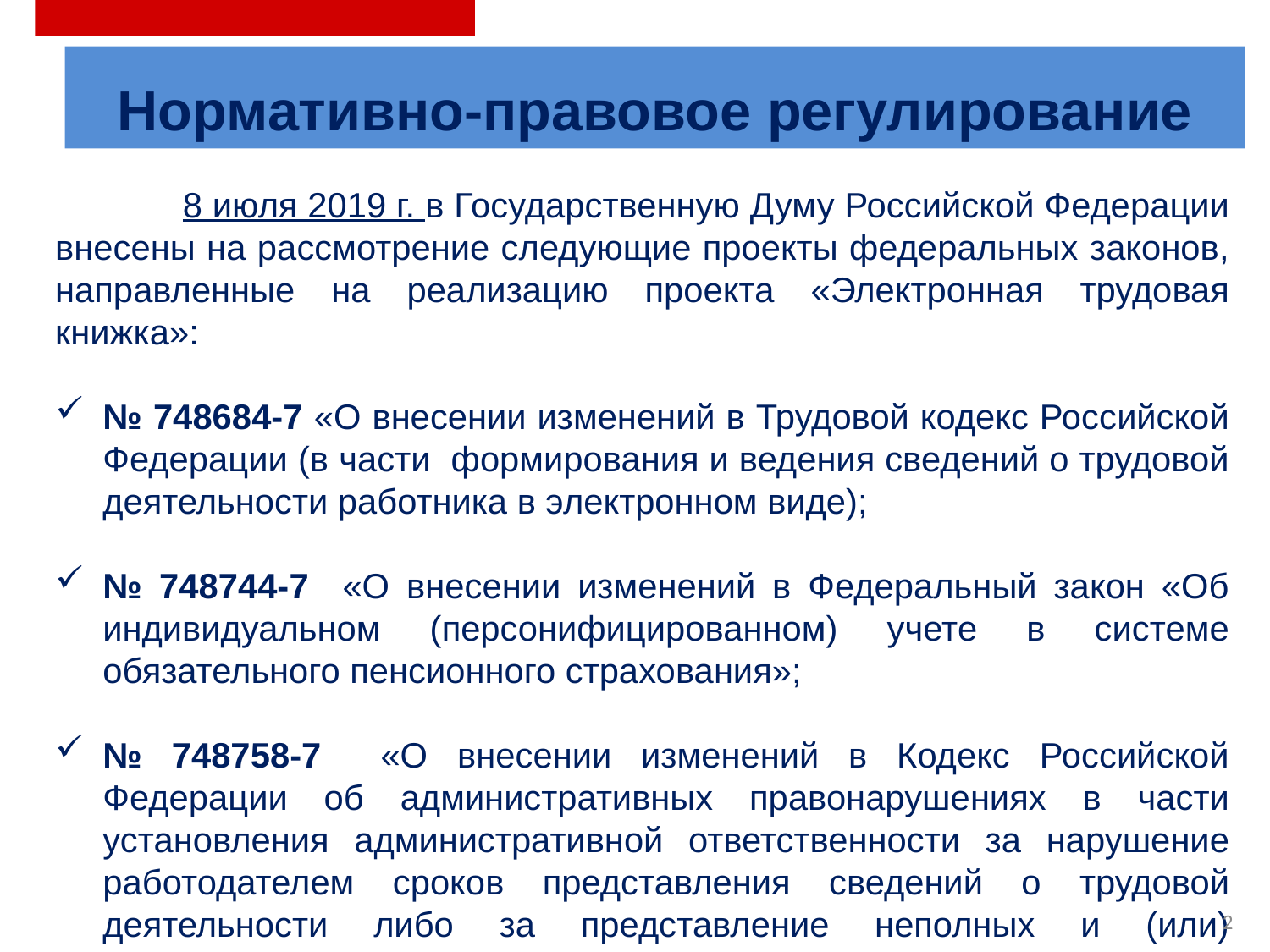

Нормативно-правовое регулирование
 	8 июля 2019 г. в Государственную Думу Российской Федерации внесены на рассмотрение следующие проекты федеральных законов, направленные на реализацию проекта «Электронная трудовая книжка»:

№ 748684-7 «О внесении изменений в Трудовой кодекс Российской Федерации (в части  формирования и ведения сведений о трудовой деятельности работника в электронном виде);

№ 748744-7  «О внесении изменений в Федеральный закон «Об индивидуальном (персонифицированном) учете в системе обязательного пенсионного страхования»;

№ 748758-7  «О внесении изменений в Кодекс Российской Федерации об административных правонарушениях в части установления административной ответственности за нарушение работодателем сроков представления сведений о трудовой деятельности либо за представление неполных и (или) недостоверных сведений»

2